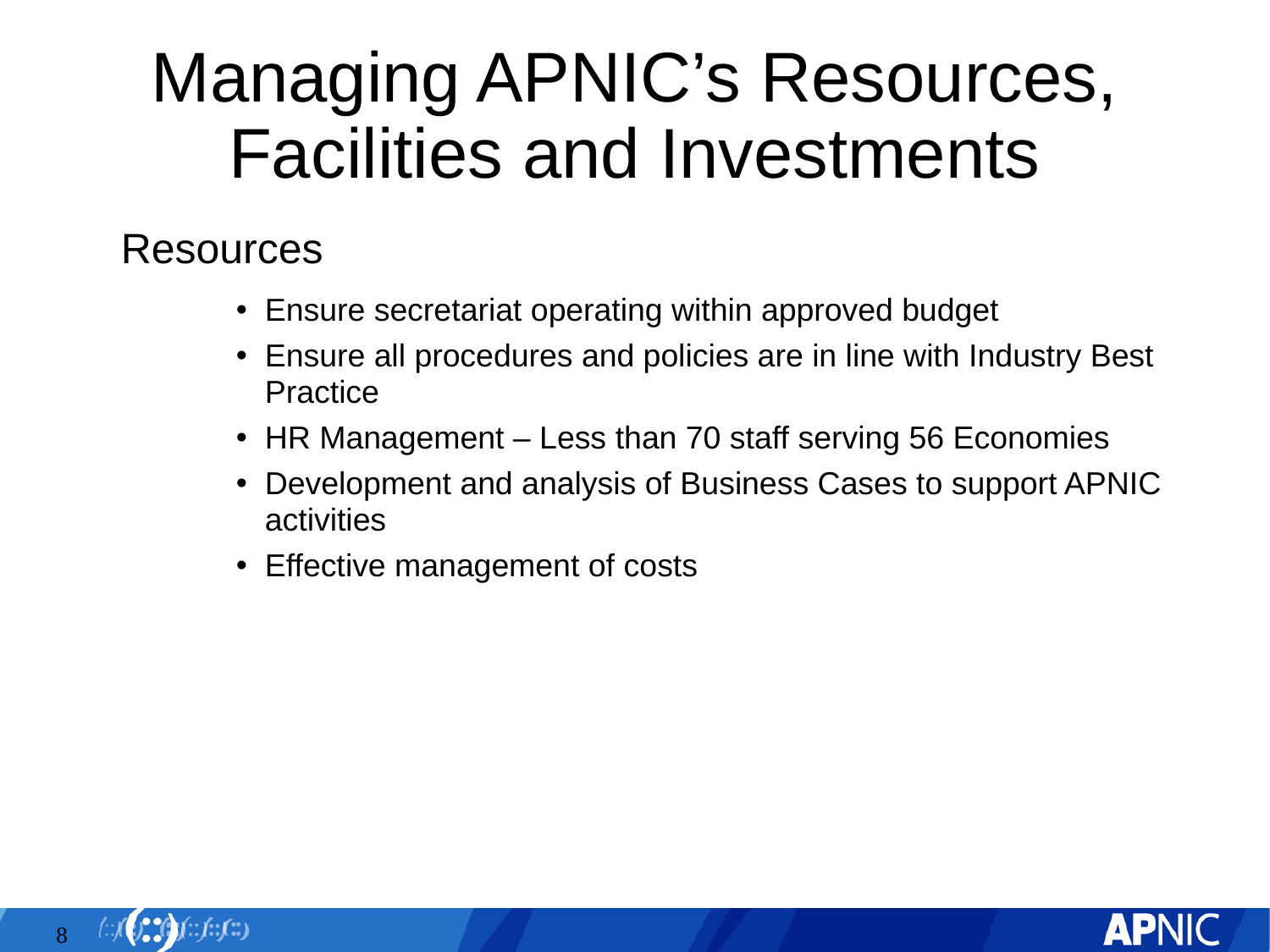

# Managing APNIC’s Resources, Facilities and Investments
Resources
Ensure secretariat operating within approved budget
Ensure all procedures and policies are in line with Industry Best Practice
HR Management – Less than 70 staff serving 56 Economies
Development and analysis of Business Cases to support APNIC activities
Effective management of costs

8